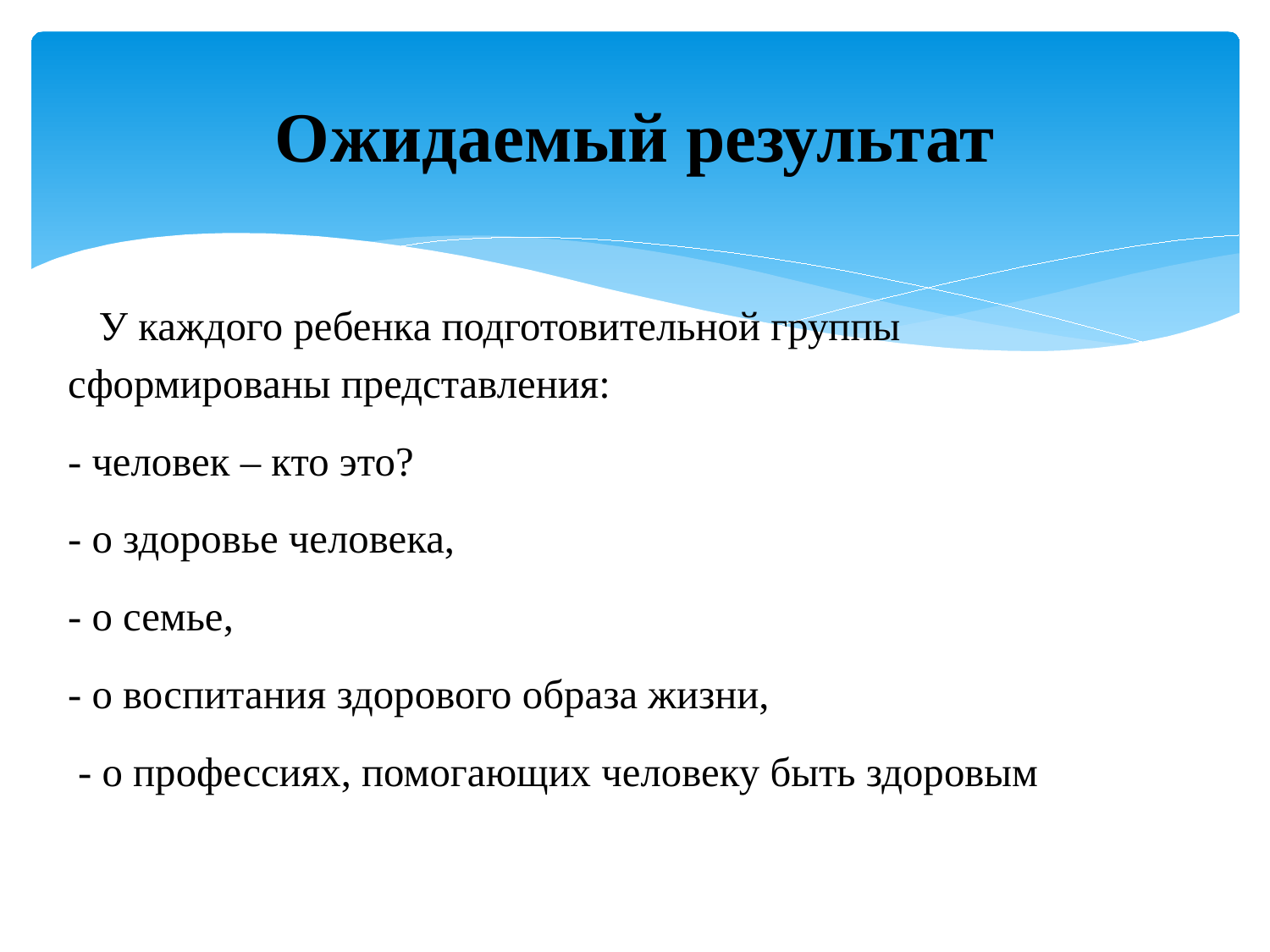

# Ожидаемый результат
   У каждого ребенка подготовительной группы сформированы представления:
- человек – кто это?
- о здоровье человека,
- о семье,
- о воспитания здорового образа жизни,
 - о профессиях, помогающих человеку быть здоровым